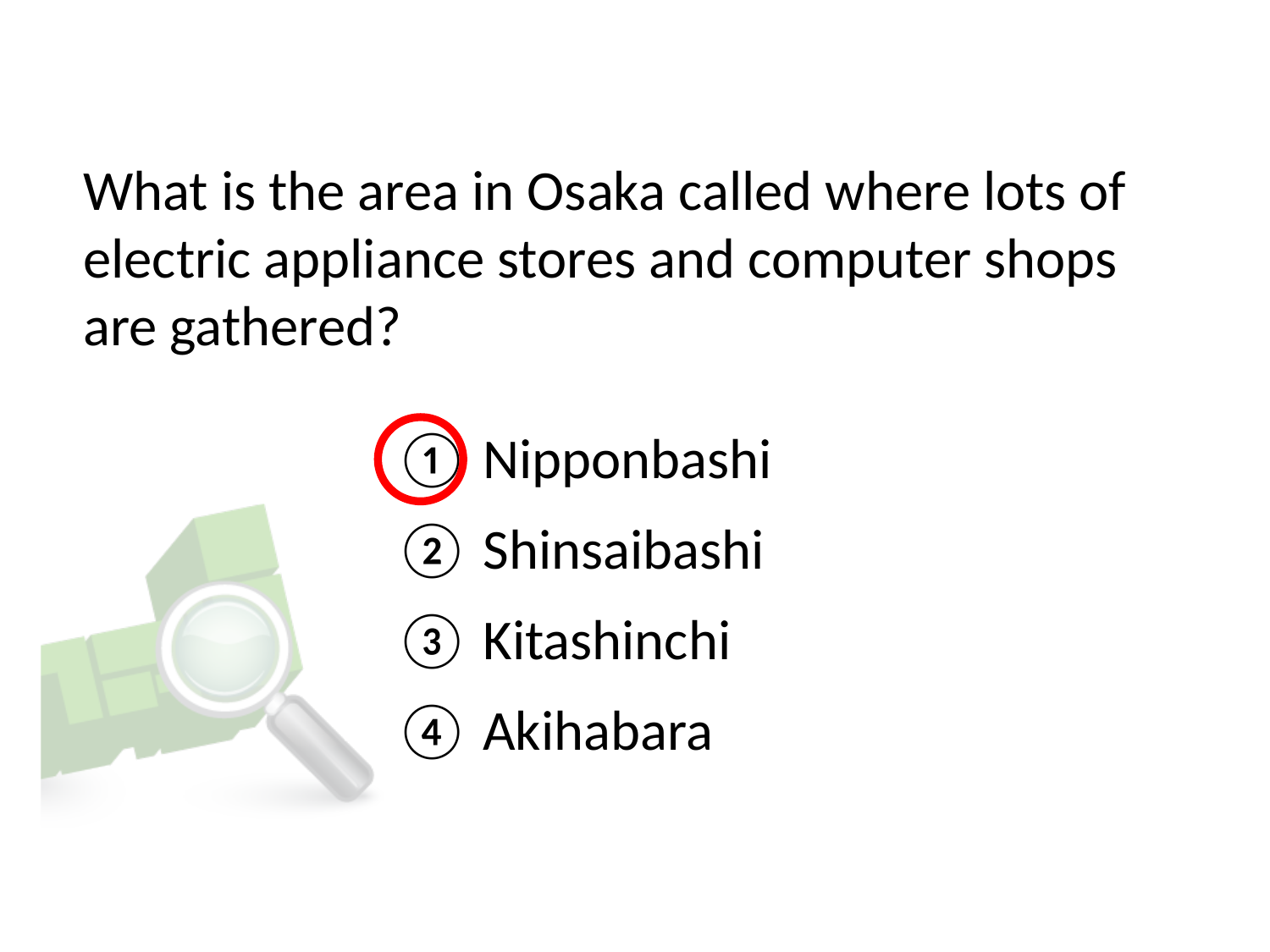

# What is the area in Osaka called where lots of electric appliance stores and computer shops are gathered?
① Nipponbashi
② Shinsaibashi
③ Kitashinchi
④ Akihabara